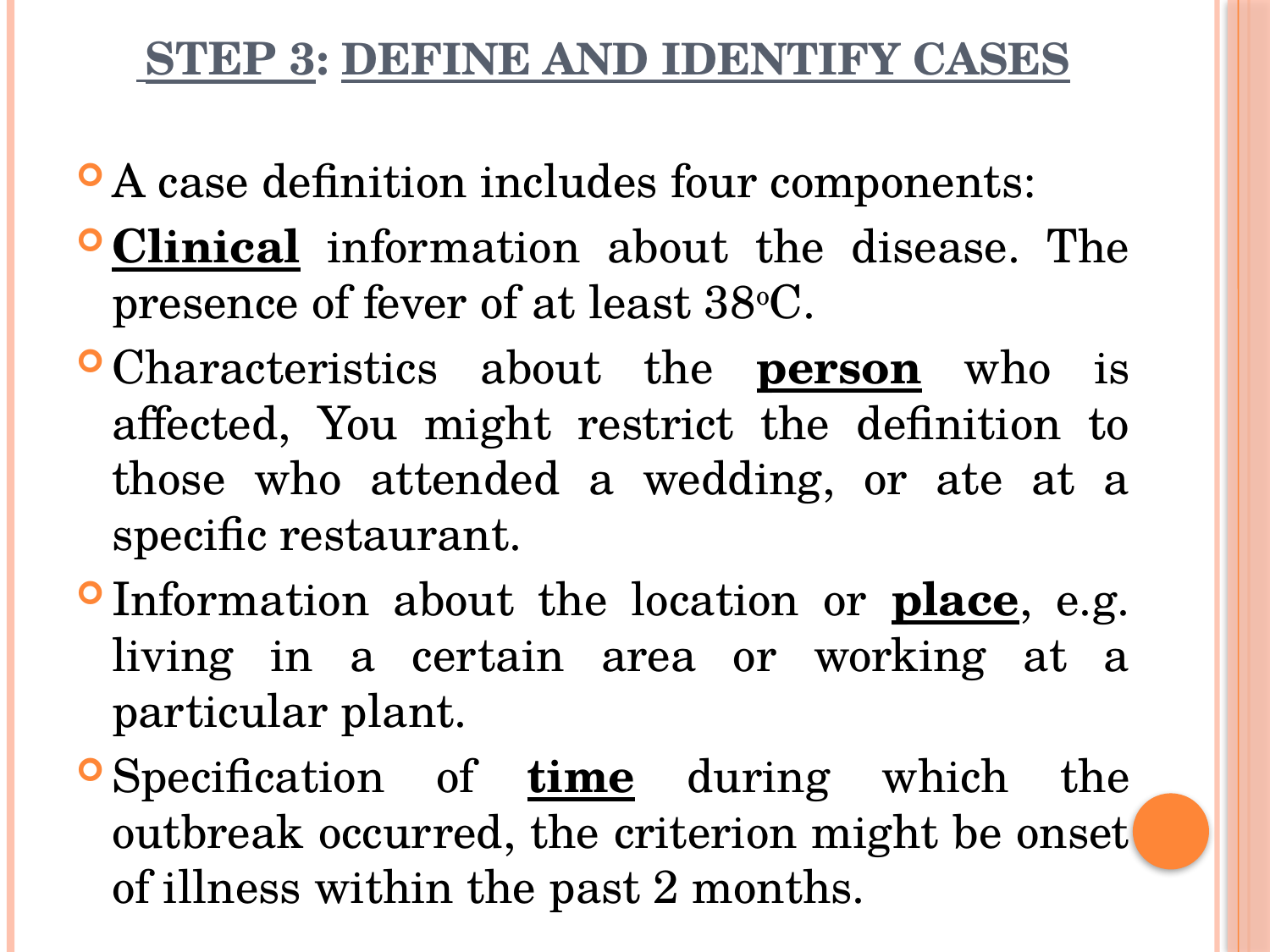

# Step 3: Define and Identify Cases

A case definition includes four components:
Clinical information about the disease. The presence of fever of at least 38oC.
Characteristics about the person who is affected, You might restrict the definition to those who attended a wedding, or ate at a specific restaurant.
Information about the location or place, e.g. living in a certain area or working at a particular plant.
Specification of time during which the outbreak occurred, the criterion might be onset of illness within the past 2 months.